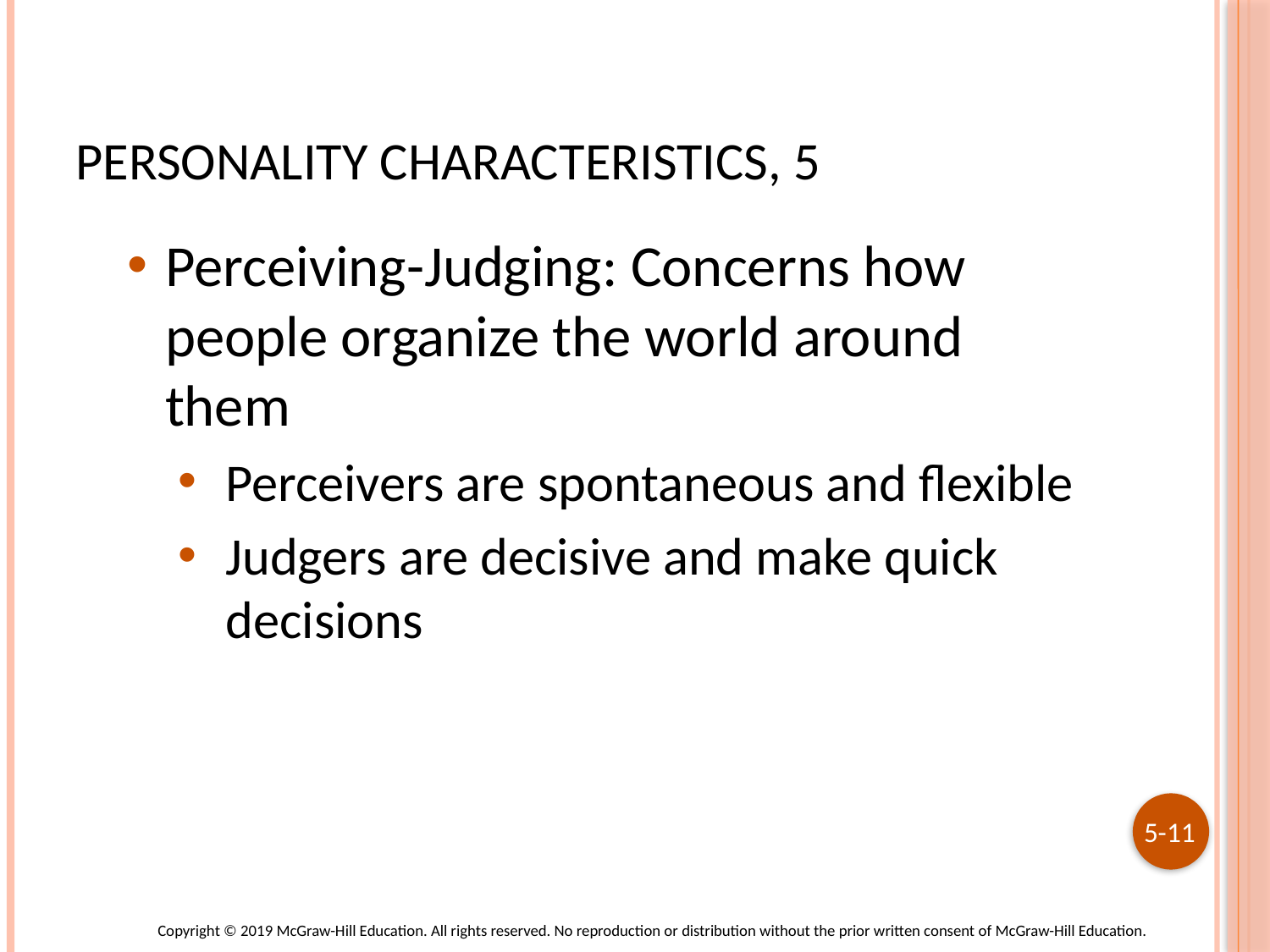

# Personality Characteristics, 5
Perceiving-Judging: Concerns how people organize the world around them
Perceivers are spontaneous and flexible
Judgers are decisive and make quick decisions